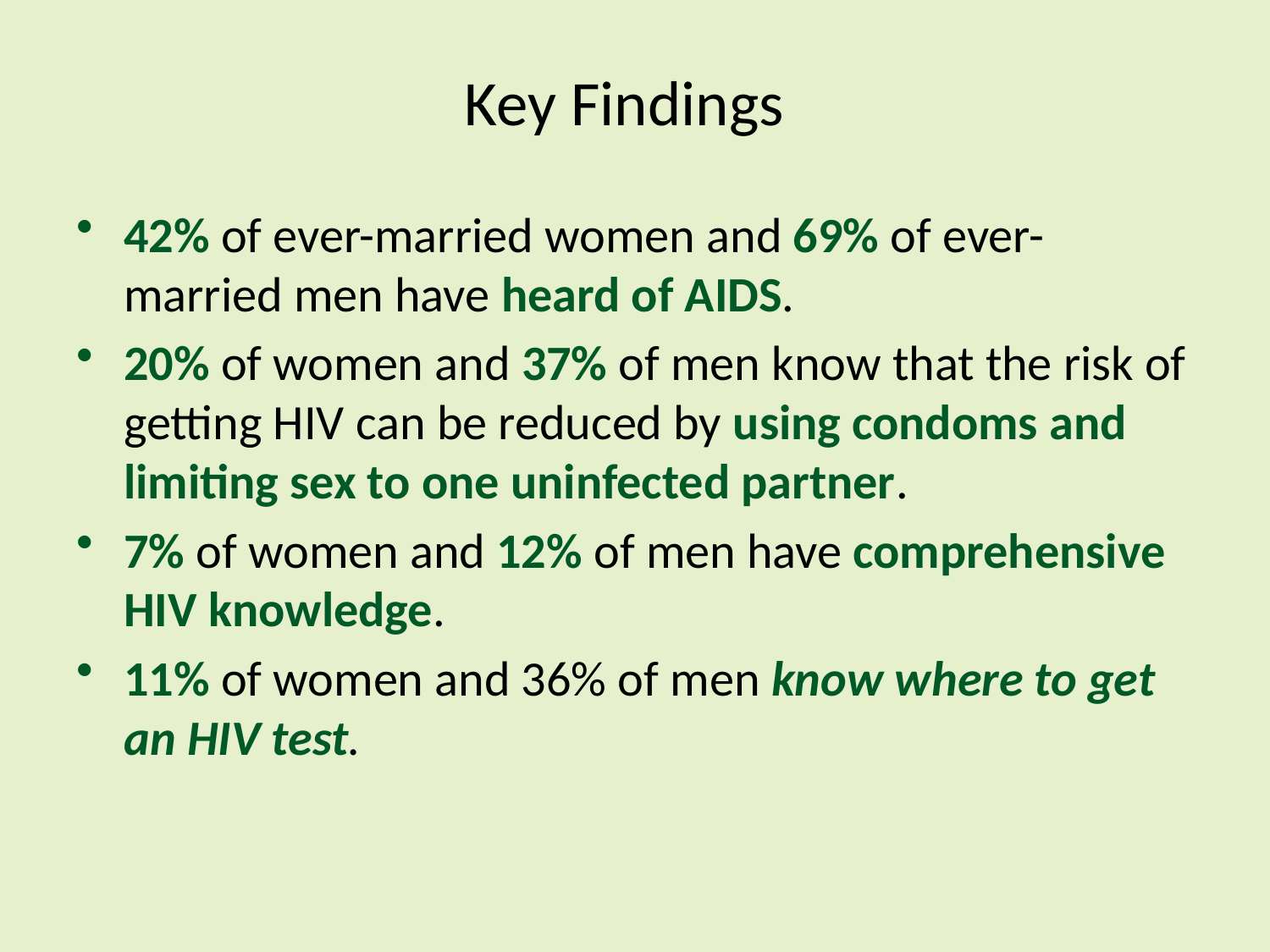

# Key Findings
42% of ever-married women and 69% of ever-married men have heard of AIDS.
20% of women and 37% of men know that the risk of getting HIV can be reduced by using condoms and limiting sex to one uninfected partner.
7% of women and 12% of men have comprehensive HIV knowledge.
11% of women and 36% of men know where to get an HIV test.